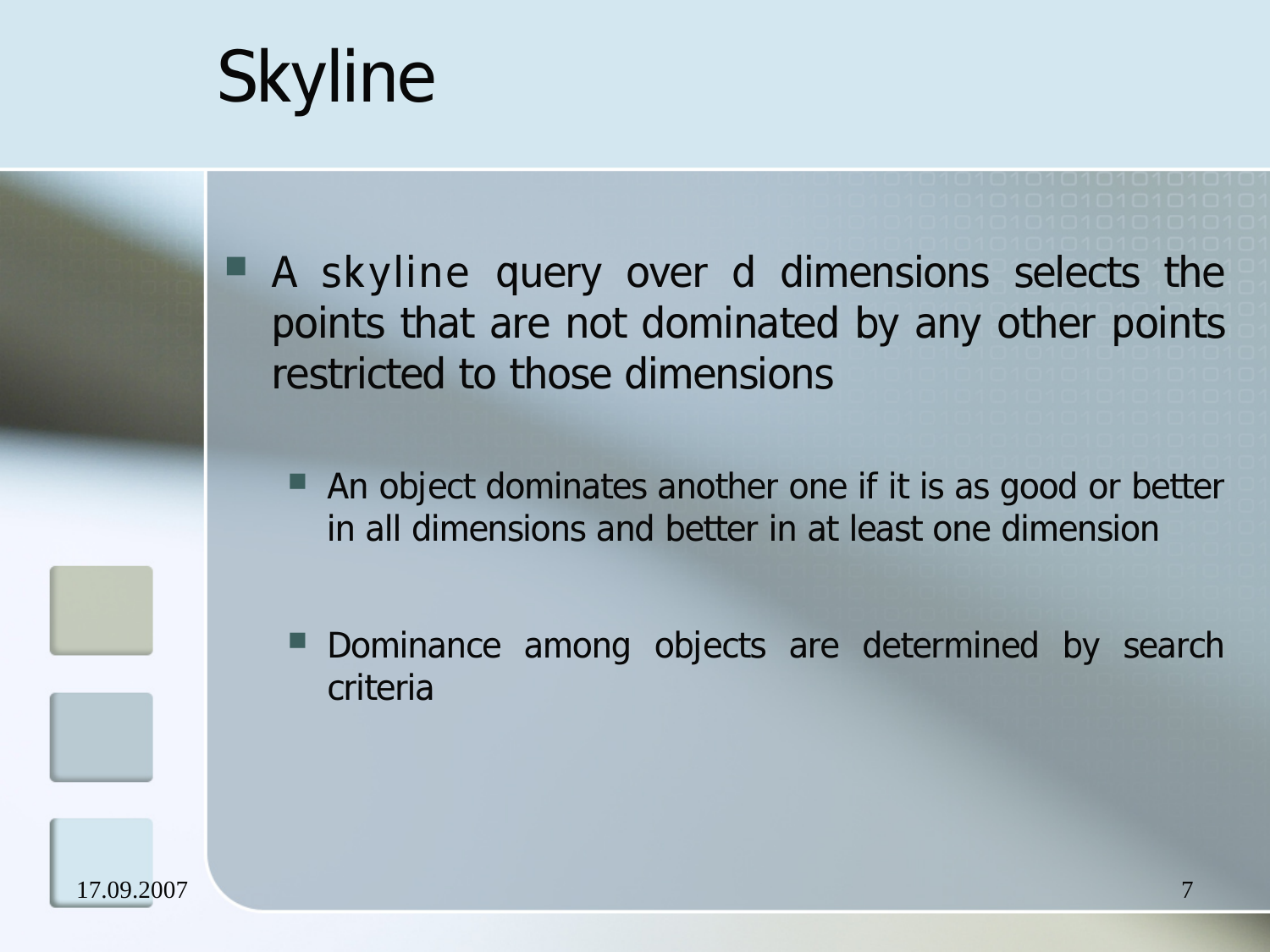

# Skyline

A skyline query over d dimensions selects the points that are not dominated by any other points restricted to those dimensions

An object dominates another one if it is as good or better in all dimensions and better in at least one dimension

Dominance among objects are determined by search criteria

17.09.2007
7